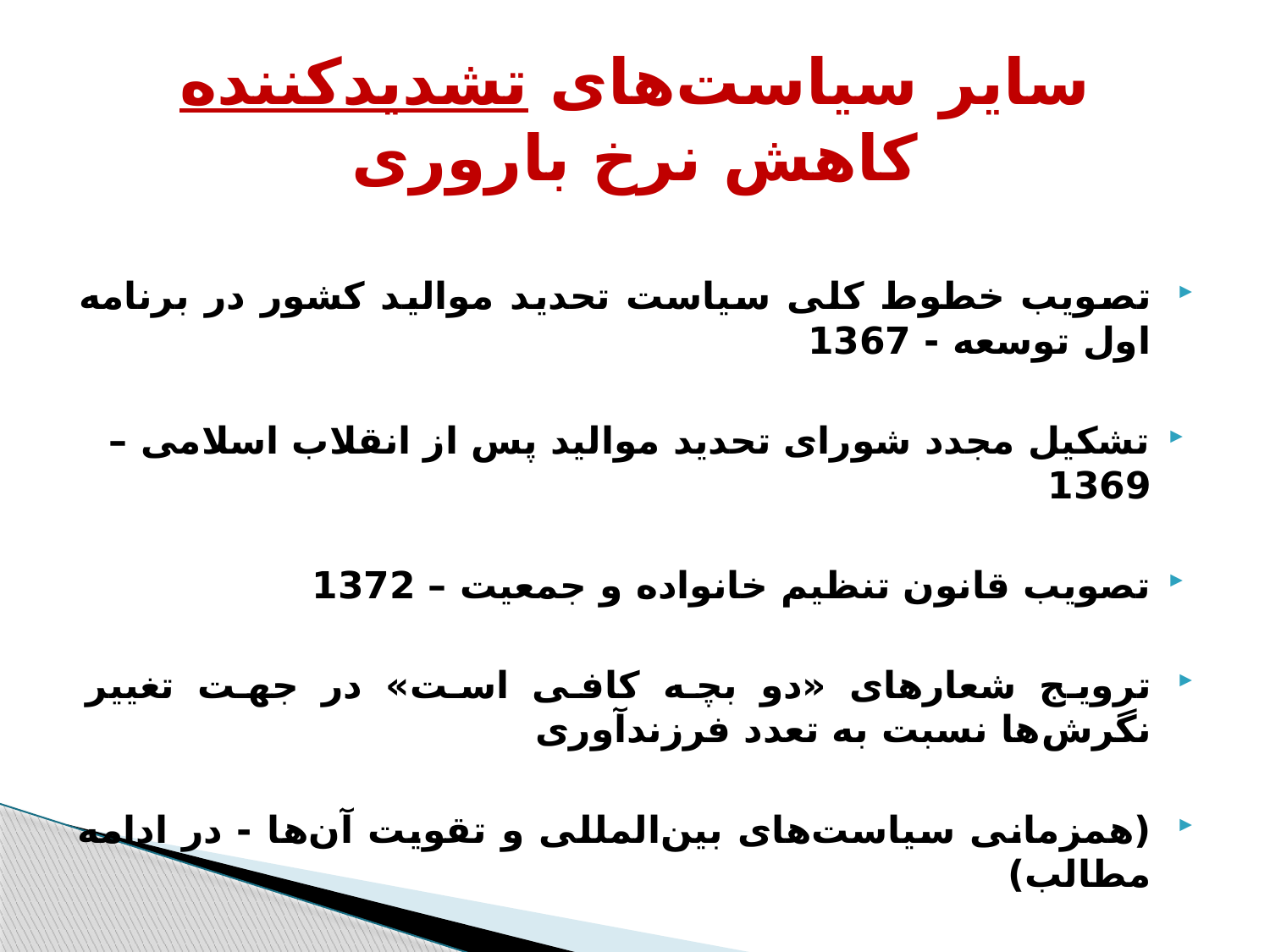

# سایر سیاست‌های تشدیدکننده کاهش نرخ باروری
تصویب خطوط کلی سياست تحديد مواليد کشور در برنامه اول توسعه - 1367

تشکیل مجدد شورای تحدید موالید پس از انقلاب اسلامی – 1369

تصویب قانون تنظیم خانواده و جمعیت – 1372

ترویج شعارهای «دو بچه کافی است» در جهت تغییر نگرش‌ها نسبت به تعدد فرزندآوری

(همزمانی سیاست‌های بین‌المللی و تقویت آن‌ها - در ادامه مطالب)